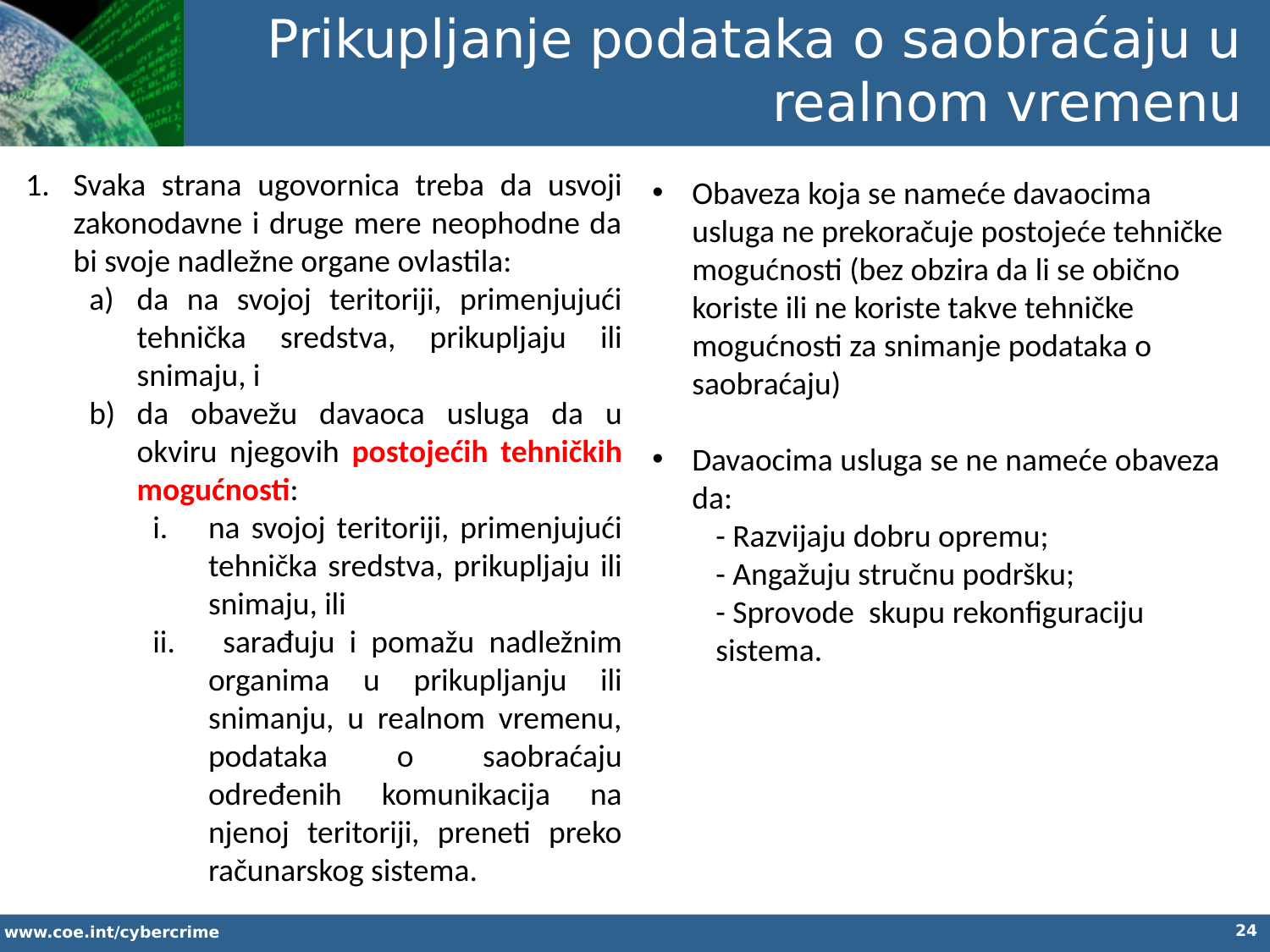

Prikupljanje podataka o saobraćaju u realnom vremenu
Svaka strana ugovornica treba da usvoji zakonodavne i druge mere neophodne da bi svoje nadležne organe ovlastila:
da na svojoj teritoriji, primenjujući tehnička sredstva, prikupljaju ili snimaju, i
da obavežu davaoca usluga da u okviru njegovih postojećih tehničkih mogućnosti:
na svojoj teritoriji, primenjujući tehnička sredstva, prikupljaju ili snimaju, ili
 sarađuju i pomažu nadležnim organima u prikupljanju ili snimanju, u realnom vremenu, podataka o saobraćaju određenih komunikacija na njenoj teritoriji, preneti preko računarskog sistema.
Obaveza koja se nameće davaocima usluga ne prekoračuje postojeće tehničke mogućnosti (bez obzira da li se obično koriste ili ne koriste takve tehničke mogućnosti za snimanje podataka o saobraćaju)

Davaocima usluga se ne nameće obaveza da:
- Razvijaju dobru opremu;
- Angažuju stručnu podršku;
- Sprovode  skupu rekonfiguraciju sistema.